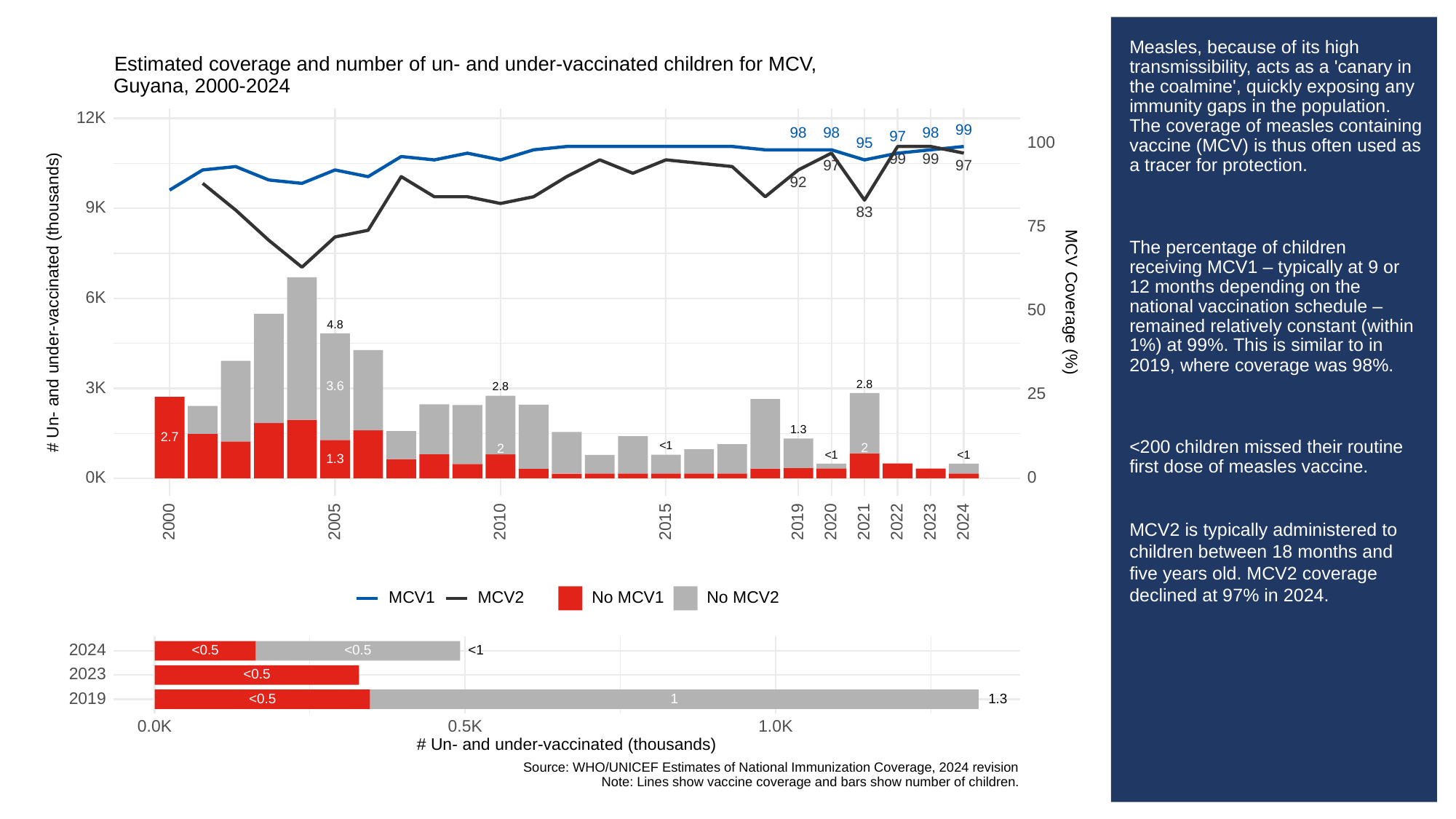

# Measles, because of its high transmissibility, acts as a 'canary in the coalmine', quickly exposing any immunity gaps in the population. The coverage of measles containing vaccine (MCV) is thus often used as a tracer for protection.

The percentage of children receiving MCV1 – typically at 9 or 12 months depending on the national vaccination schedule – remained relatively constant (within 1%) at 99%. This is similar to in 2019, where coverage was 98%.

<200 children missed their routine first dose of measles vaccine.

MCV2 is typically administered to children between 18 months and five years old. MCV2 coverage declined at 97% in 2024.

Estimated coverage and number of un- and under-vaccinated children for MCV,
Guyana, 2000-2024

12K

99
98
98
98
97
100
95

99
99
97
97

92
9K
83

75

6K
# Un- and under-vaccinated (thousands)
MCV Coverage (%)

50

4.8

2.8
3.6
3K
2.8
25

1.3

2.7

<1
2

2

<1
<1

1.3

0K
0

2023
2000
2005
2010
2015
2019
2020
2021
2022
2024

MCV1
MCV2
No MCV1
No MCV2

2024
<0.5
<0.5
<1

2023
<0.5

2019
1.3
<0.5
1

0.0K
0.5K
1.0K
# Un- and under-vaccinated (thousands)
Source: WHO/UNICEF Estimates of National Immunization Coverage, 2024 revision
Note: Lines show vaccine coverage and bars show number of children.